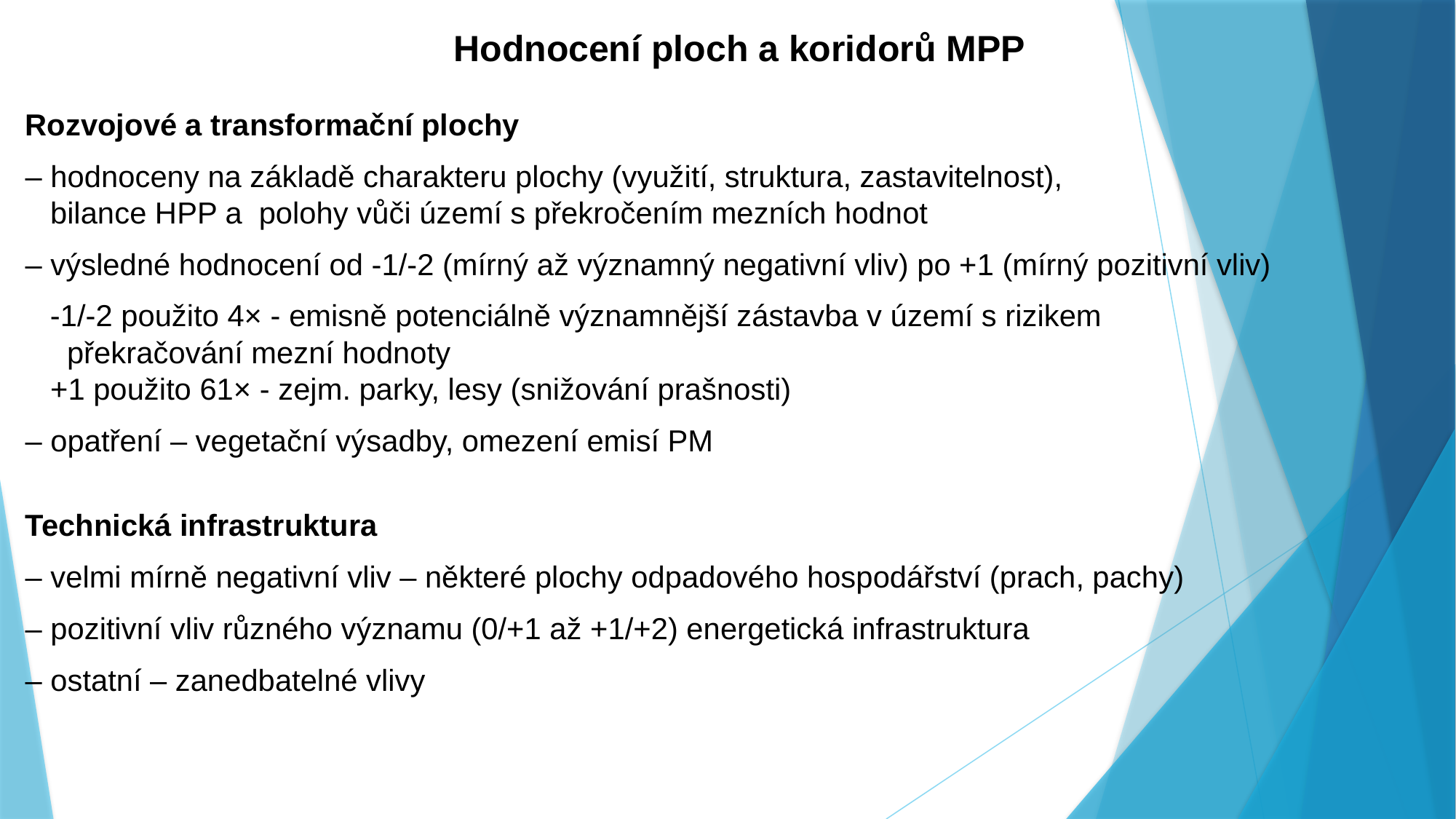

# Hodnocení ploch a koridorů MPP
Rozvojové a transformační plochy
– hodnoceny na základě charakteru plochy (využití, struktura, zastavitelnost),
   bilance HPP a  polohy vůči území s překročením mezních hodnot
– výsledné hodnocení od -1/-2 (mírný až významný negativní vliv) po +1 (mírný pozitivní vliv)
   -1/-2 použito 4× - emisně potenciálně významnější zástavba v území s rizikem
     překračování mezní hodnoty
   +1 použito 61× - zejm. parky, lesy (snižování prašnosti)
– opatření – vegetační výsadby, omezení emisí PM

Technická infrastruktura
– velmi mírně negativní vliv – některé plochy odpadového hospodářství (prach, pachy)
– pozitivní vliv různého významu (0/+1 až +1/+2) energetická infrastruktura
– ostatní – zanedbatelné vlivy